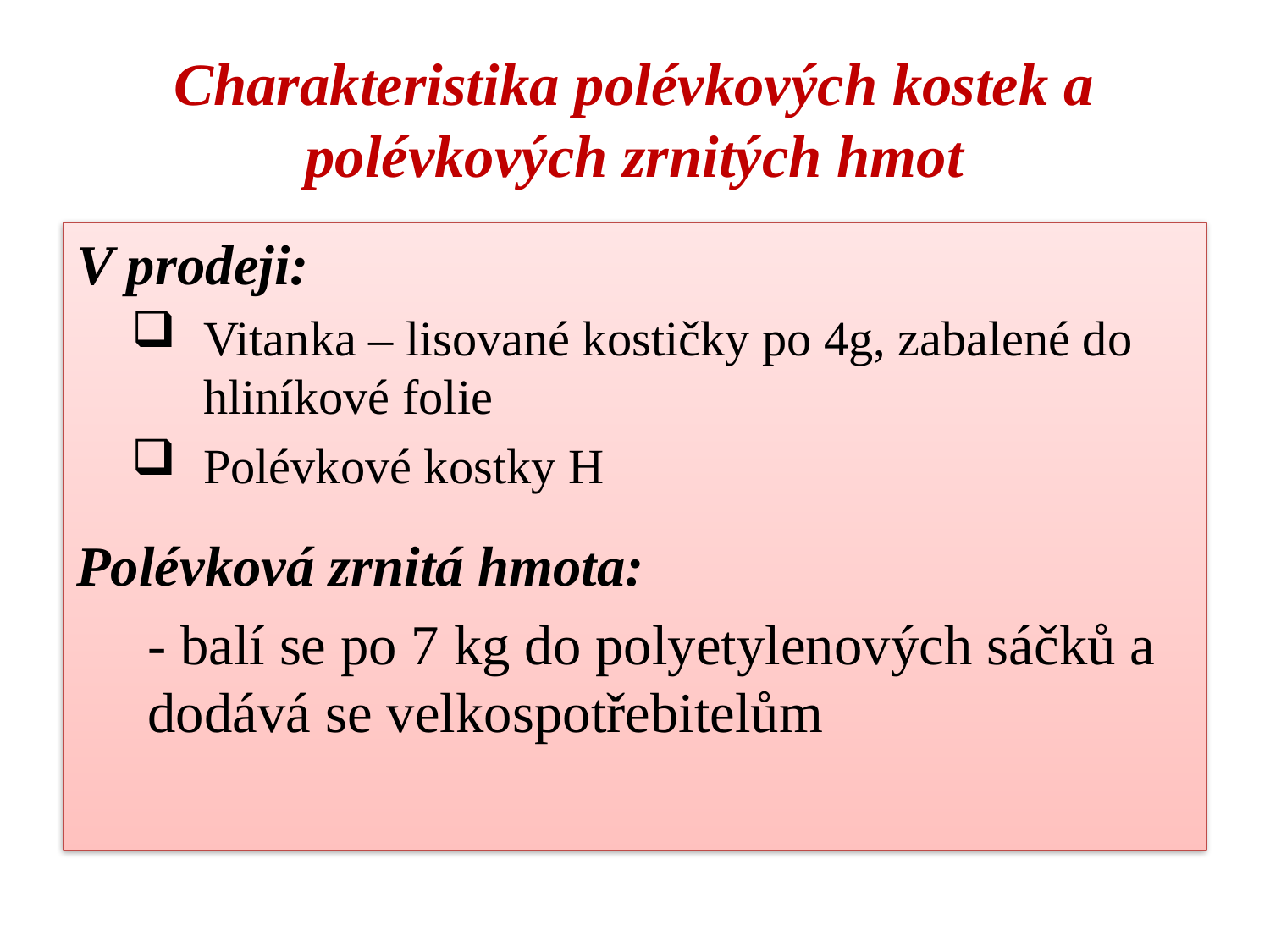

# Charakteristika polévkových kostek a polévkových zrnitých hmot
V prodeji:
Vitanka – lisované kostičky po 4g, zabalené do hliníkové folie
Polévkové kostky H

Polévková zrnitá hmota:
	- balí se po 7 kg do polyetylenových sáčků a dodává se velkospotřebitelům